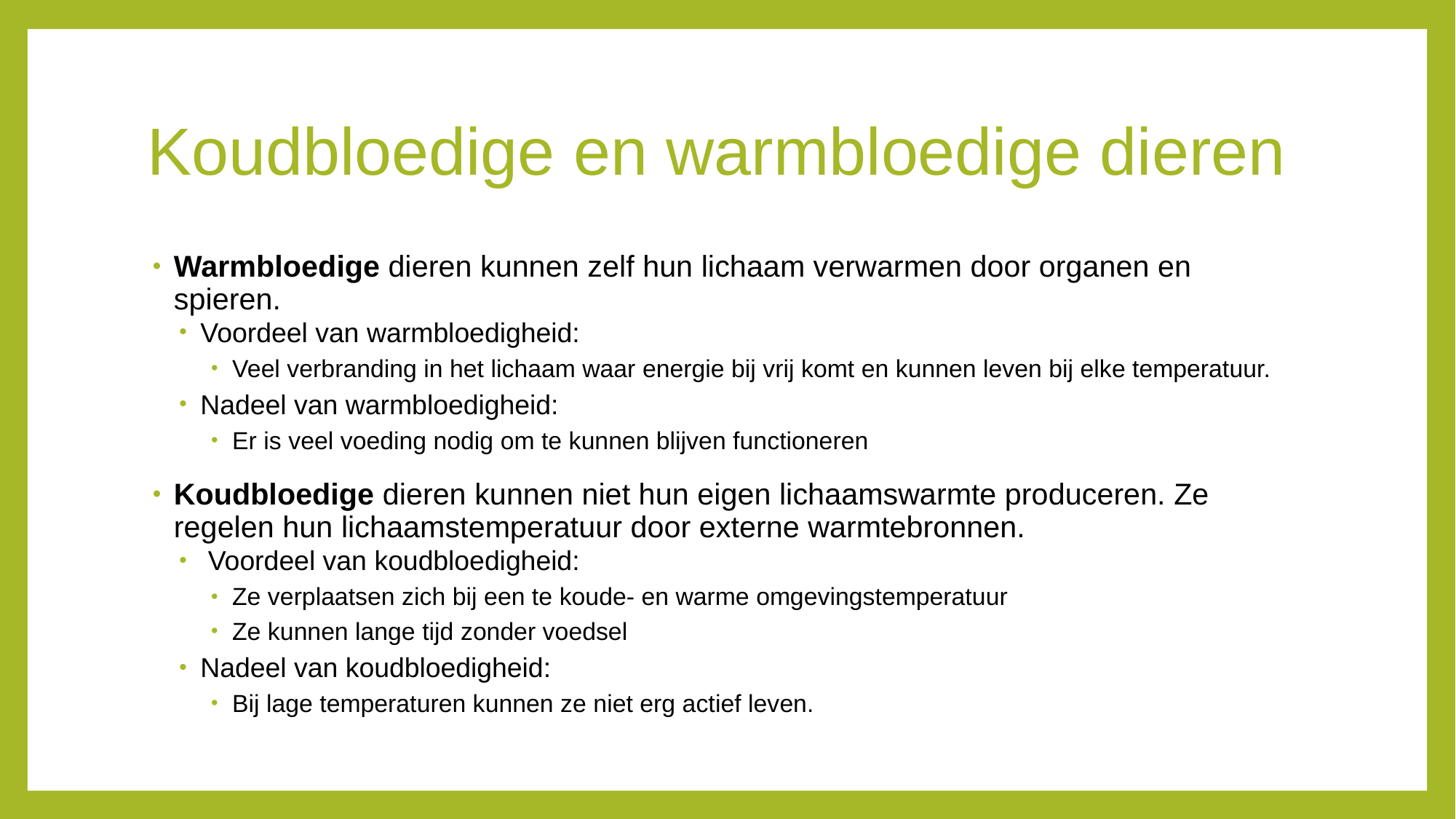

# Koudbloedige en warmbloedige dieren
Warmbloedige dieren kunnen zelf hun lichaam verwarmen door organen en spieren.
Voordeel van warmbloedigheid:
Veel verbranding in het lichaam waar energie bij vrij komt en kunnen leven bij elke temperatuur.
Nadeel van warmbloedigheid:
Er is veel voeding nodig om te kunnen blijven functioneren
Koudbloedige dieren kunnen niet hun eigen lichaamswarmte produceren. Ze regelen hun lichaamstemperatuur door externe warmtebronnen.
 Voordeel van koudbloedigheid:
Ze verplaatsen zich bij een te koude- en warme omgevingstemperatuur
Ze kunnen lange tijd zonder voedsel
Nadeel van koudbloedigheid:
Bij lage temperaturen kunnen ze niet erg actief leven.